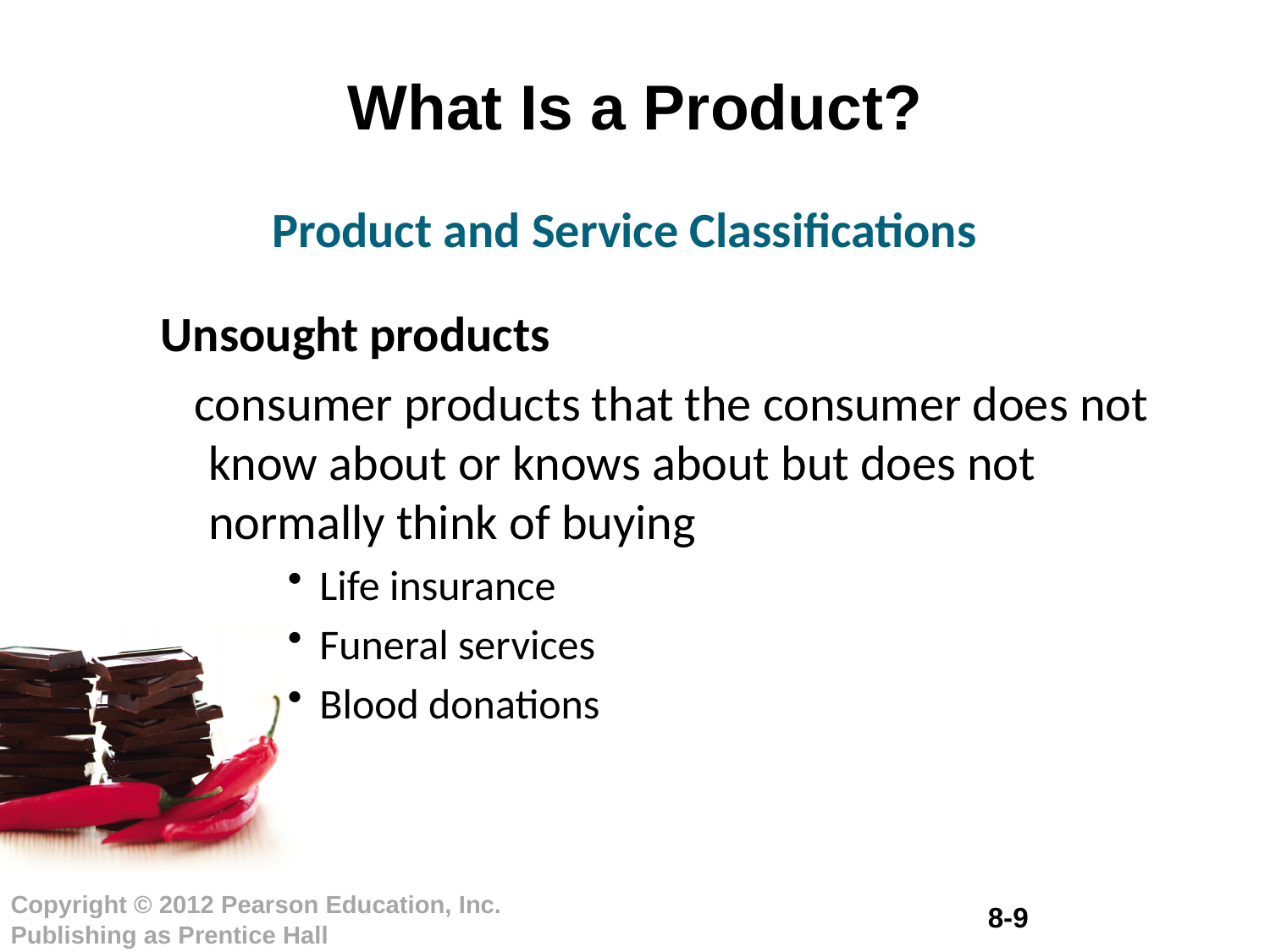

# What Is a Product?
Product and Service Classifications
Unsought products
   consumer products that the consumer does not know about or knows about but does not normally think of buying
Life insurance
Funeral services
Blood donations